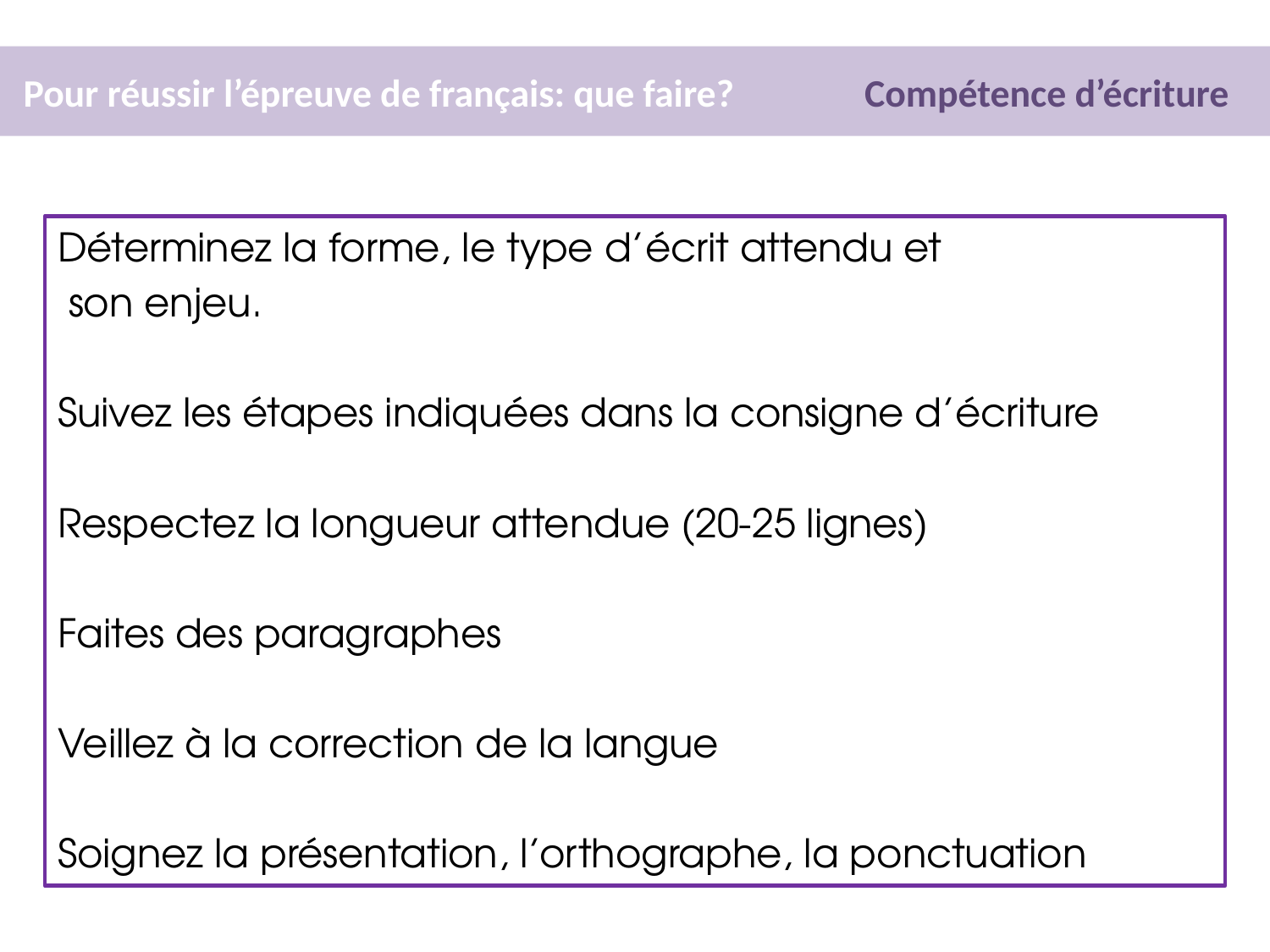

Pour réussir l’épreuve de français: que faire?               Compétence d’écriture
Déterminez la forme, le type d’écrit attendu et
 son enjeu.

Suivez les étapes indiquées dans la consigne d’écriture

Respectez la longueur attendue (20-25 lignes)

Faites des paragraphes

Veillez à la correction de la langue

Soignez la présentation, l’orthographe, la ponctuation